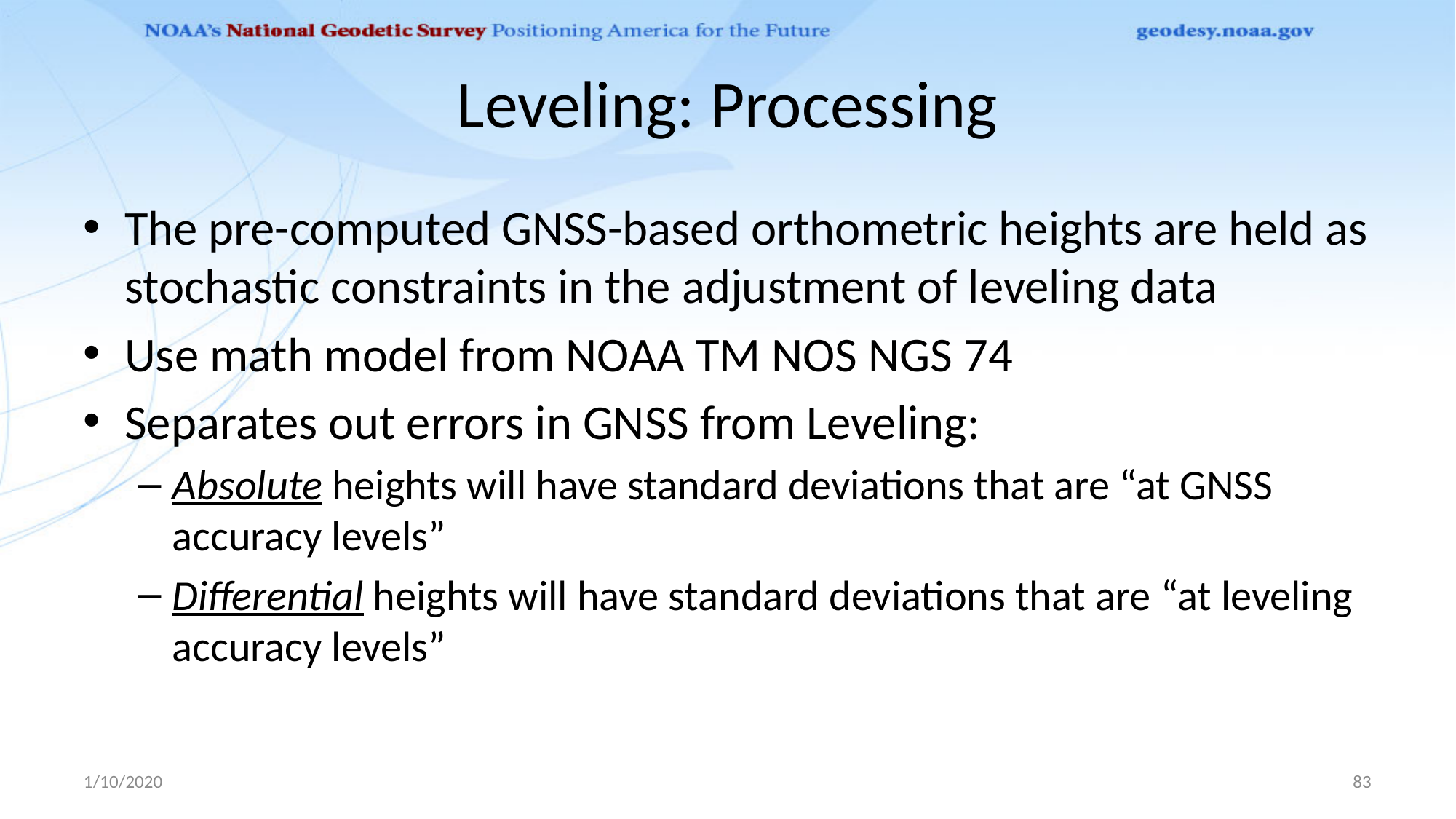

# Leveling: Processing
The pre-computed GNSS-based orthometric heights are held as stochastic constraints in the adjustment of leveling data
Use math model from NOAA TM NOS NGS 74
Separates out errors in GNSS from Leveling:
Absolute heights will have standard deviations that are “at GNSS accuracy levels”
Differential heights will have standard deviations that are “at leveling accuracy levels”
1/10/2020
83